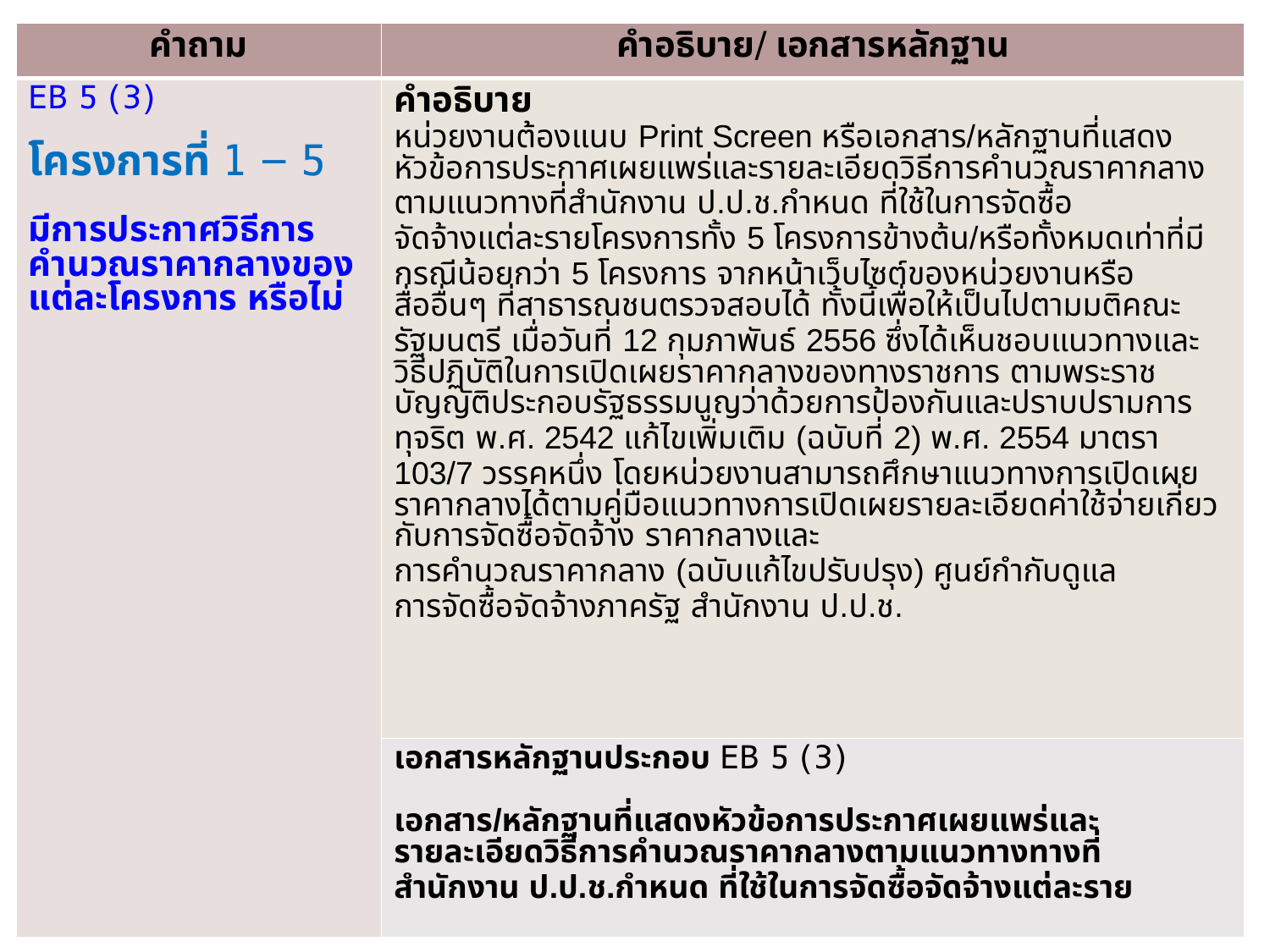

| คำถาม | คำอธิบาย/เอกสารหลักฐาน |
| --- | --- |
| EB 5 (3) โครงการที่ 1 – 5 มีการประกาศวิธีการคำนวณราคากลางของแต่ละโครงการ หรือไม่ | คำอธิบาย หน่วยงานต้องแนบ Print Screen หรือเอกสาร/หลักฐานที่แสดงหัวข้อการประกาศเผยแพร่และรายละเอียดวิธีการคำนวณราคากลางตามแนวทางที่สำนักงาน ป.ป.ช.กำหนด ที่ใช้ในการจัดซื้อ จัดจ้างแต่ละรายโครงการทั้ง 5 โครงการข้างต้น/หรือทั้งหมดเท่าที่มีกรณีน้อยกว่า 5 โครงการ จากหน้าเว็บไซต์ของหน่วยงานหรือ สื่ออื่นๆ ที่สาธารณชนตรวจสอบได้ ทั้งนี้เพื่อให้เป็นไปตามมติคณะรัฐมนตรี เมื่อวันที่ 12 กุมภาพันธ์ 2556 ซึ่งได้เห็นชอบแนวทางและวิธีปฏิบัติในการเปิดเผยราคากลางของทางราชการ ตามพระราชบัญญัติประกอบรัฐธรรมนูญว่าด้วยการป้องกันและปราบปรามการทุจริต พ.ศ. 2542 แก้ไขเพิ่มเติม (ฉบับที่ 2) พ.ศ. 2554 มาตรา 103/7 วรรคหนึ่ง โดยหน่วยงานสามารถศึกษาแนวทางการเปิดเผยราคากลางได้ตามคู่มือแนวทางการเปิดเผยรายละเอียดค่าใช้จ่ายเกี่ยวกับการจัดซื้อจัดจ้าง ราคากลางและ การคำนวณราคากลาง (ฉบับแก้ไขปรับปรุง) ศูนย์กำกับดูแล การจัดซื้อจัดจ้างภาครัฐ สำนักงาน ป.ป.ช. |
|  | เอกสารหลักฐานประกอบ EB 5 (3) เอกสาร/หลักฐานที่แสดงหัวข้อการประกาศเผยแพร่และ รายละเอียดวิธีการคำนวณราคากลางตามแนวทางทางที่ สำนักงาน ป.ป.ช.กำหนด ที่ใช้ในการจัดซื้อจัดจ้างแต่ละราย |